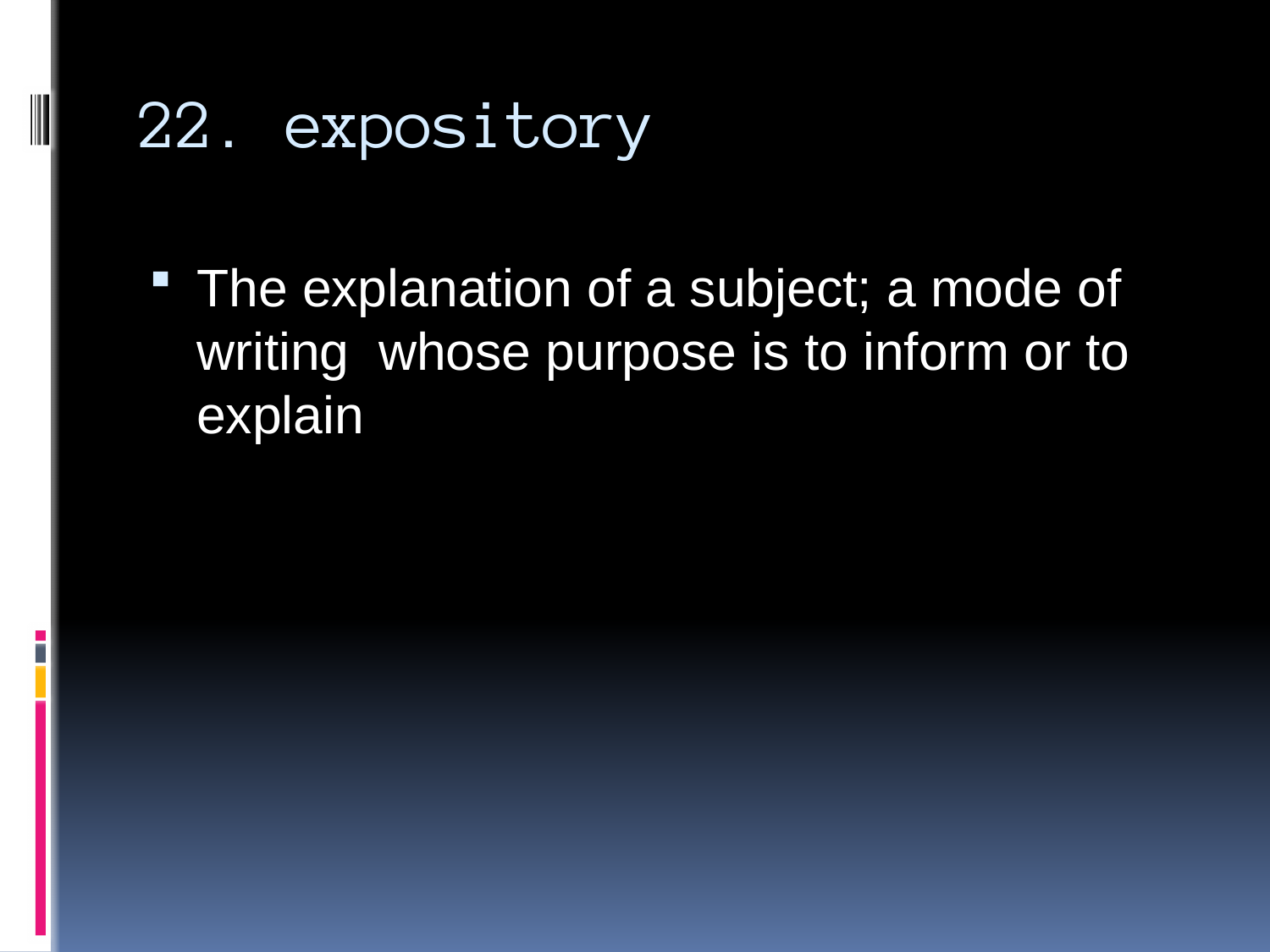

# 22. expository
The explanation of a subject; a mode of writing  whose purpose is to inform or to explain